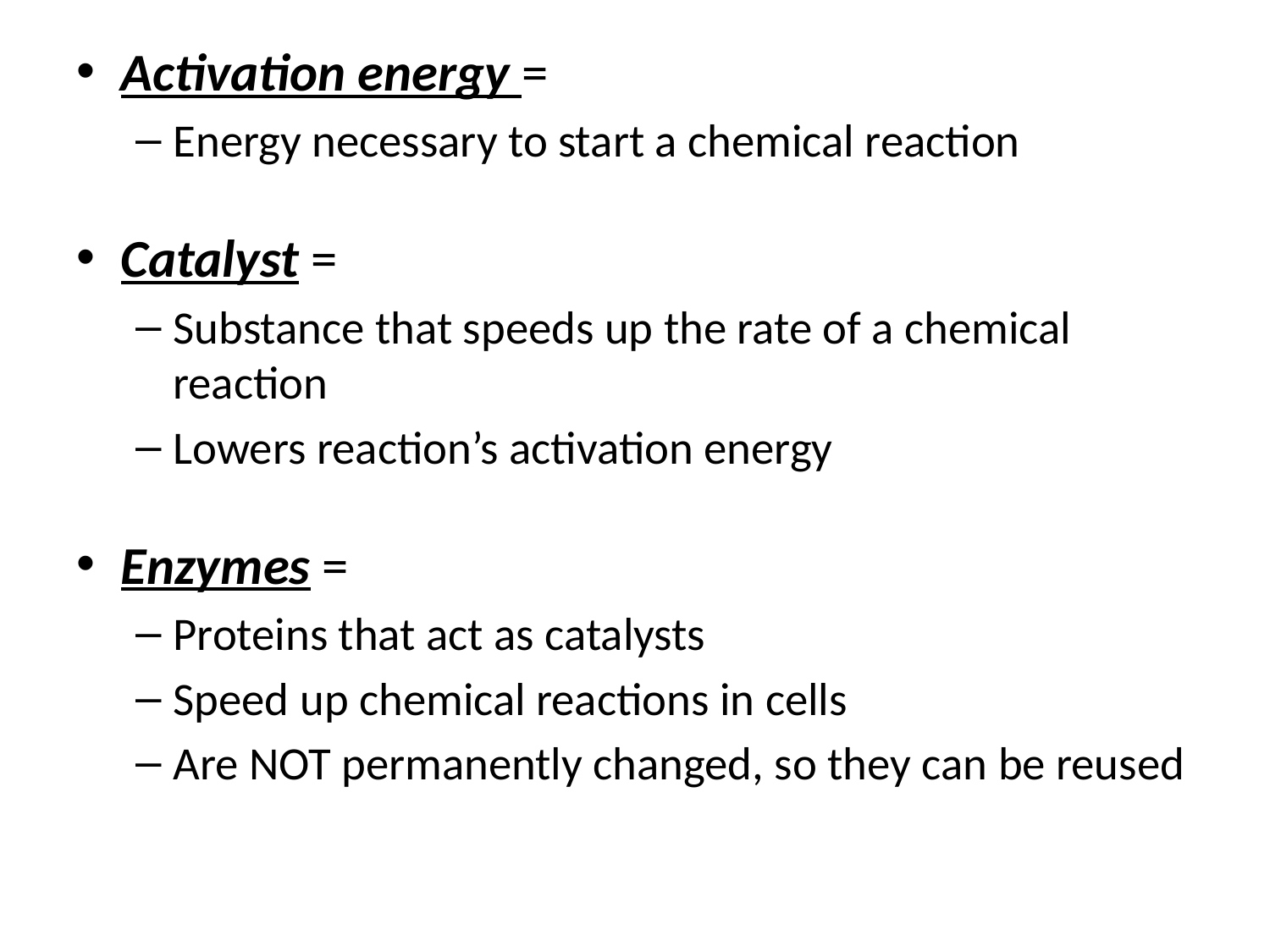

Activation energy =
Energy necessary to start a chemical reaction

Catalyst =
Substance that speeds up the rate of a chemical reaction
Lowers reaction’s activation energy

Enzymes =
Proteins that act as catalysts
Speed up chemical reactions in cells
Are NOT permanently changed, so they can be reused